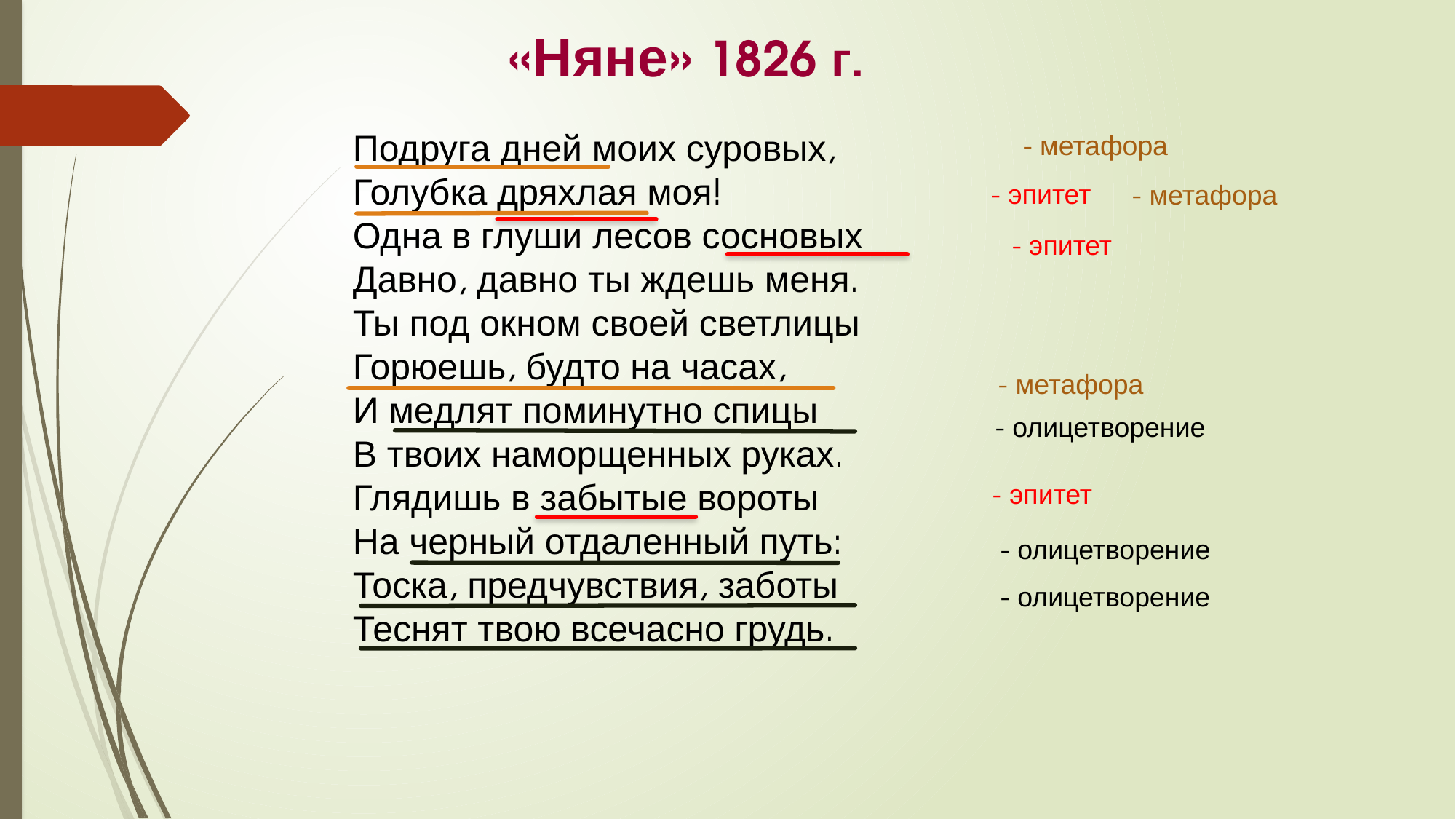

«Няне» 1826 г.
Подруга дней моих суровых,
Голубка дряхлая моя!
Одна в глуши лесов сосновых
Давно, давно ты ждешь меня.
Ты под окном своей светлицы
Горюешь, будто на часах,
И медлят поминутно спицы
В твоих наморщенных руках.
Глядишь в забытые вороты
На черный отдаленный путь:
Тоска, предчувствия, заботы
Теснят твою всечасно грудь.
- метафора
- эпитет
- метафора
- эпитет
- метафора
- олицетворение
- эпитет
- олицетворение
- олицетворение